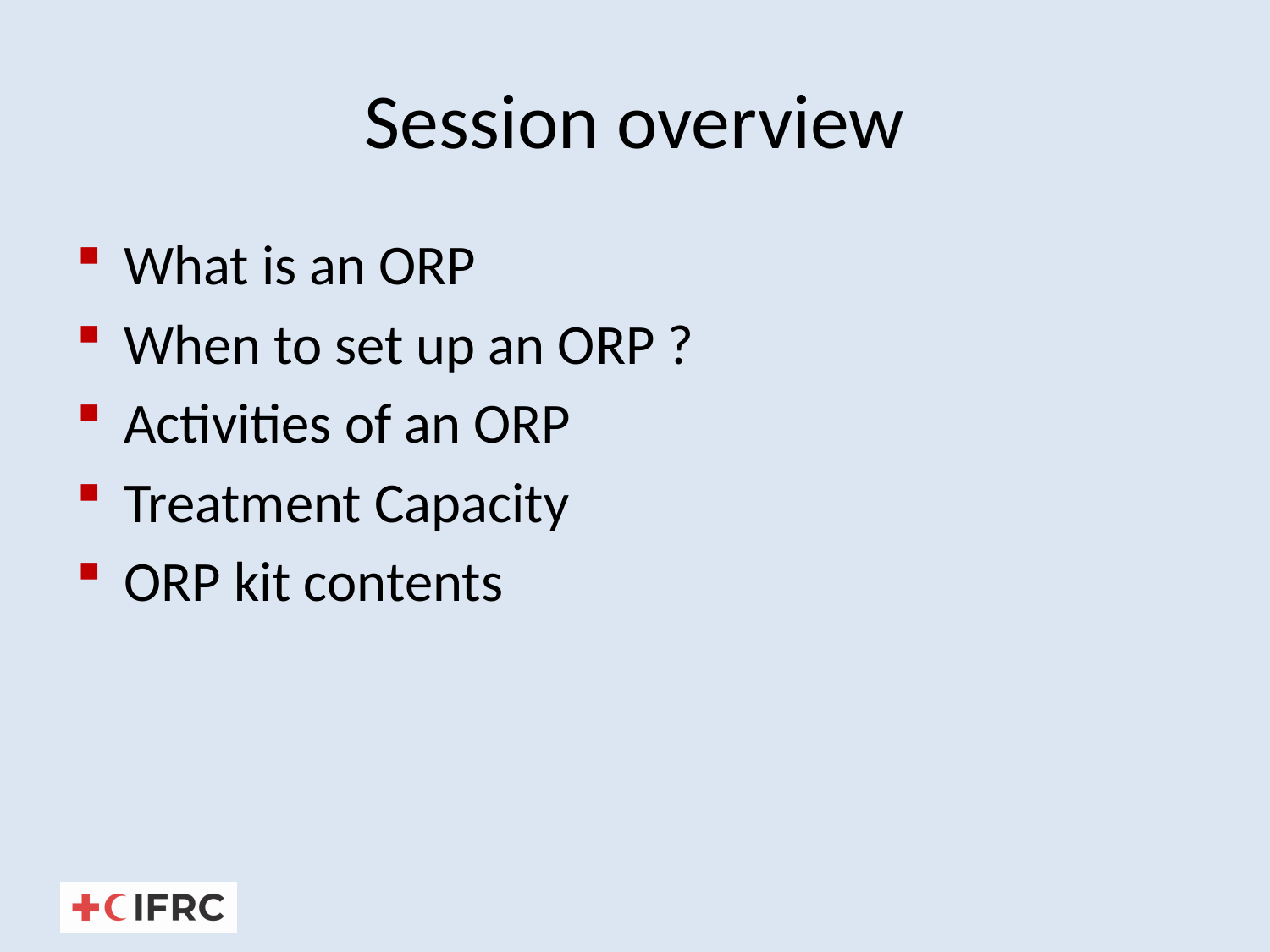

# Session overview
What is an ORP
When to set up an ORP ?
Activities of an ORP
Treatment Capacity
ORP kit contents